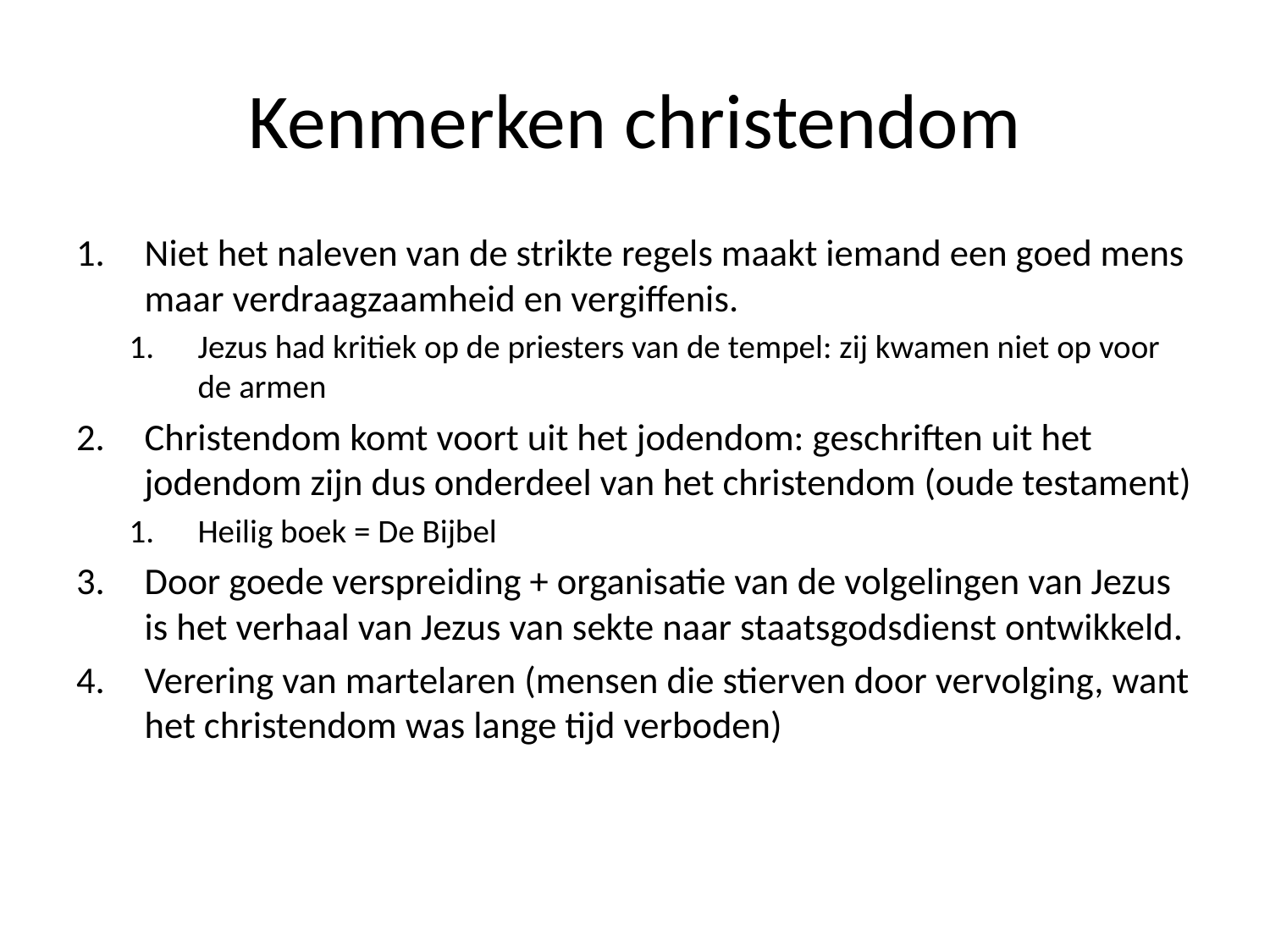

# Kenmerken christendom
Niet het naleven van de strikte regels maakt iemand een goed mens maar verdraagzaamheid en vergiffenis.
Jezus had kritiek op de priesters van de tempel: zij kwamen niet op voor de armen
Christendom komt voort uit het jodendom: geschriften uit het jodendom zijn dus onderdeel van het christendom (oude testament)
Heilig boek = De Bijbel
Door goede verspreiding + organisatie van de volgelingen van Jezus is het verhaal van Jezus van sekte naar staatsgodsdienst ontwikkeld.
Verering van martelaren (mensen die stierven door vervolging, want het christendom was lange tijd verboden)